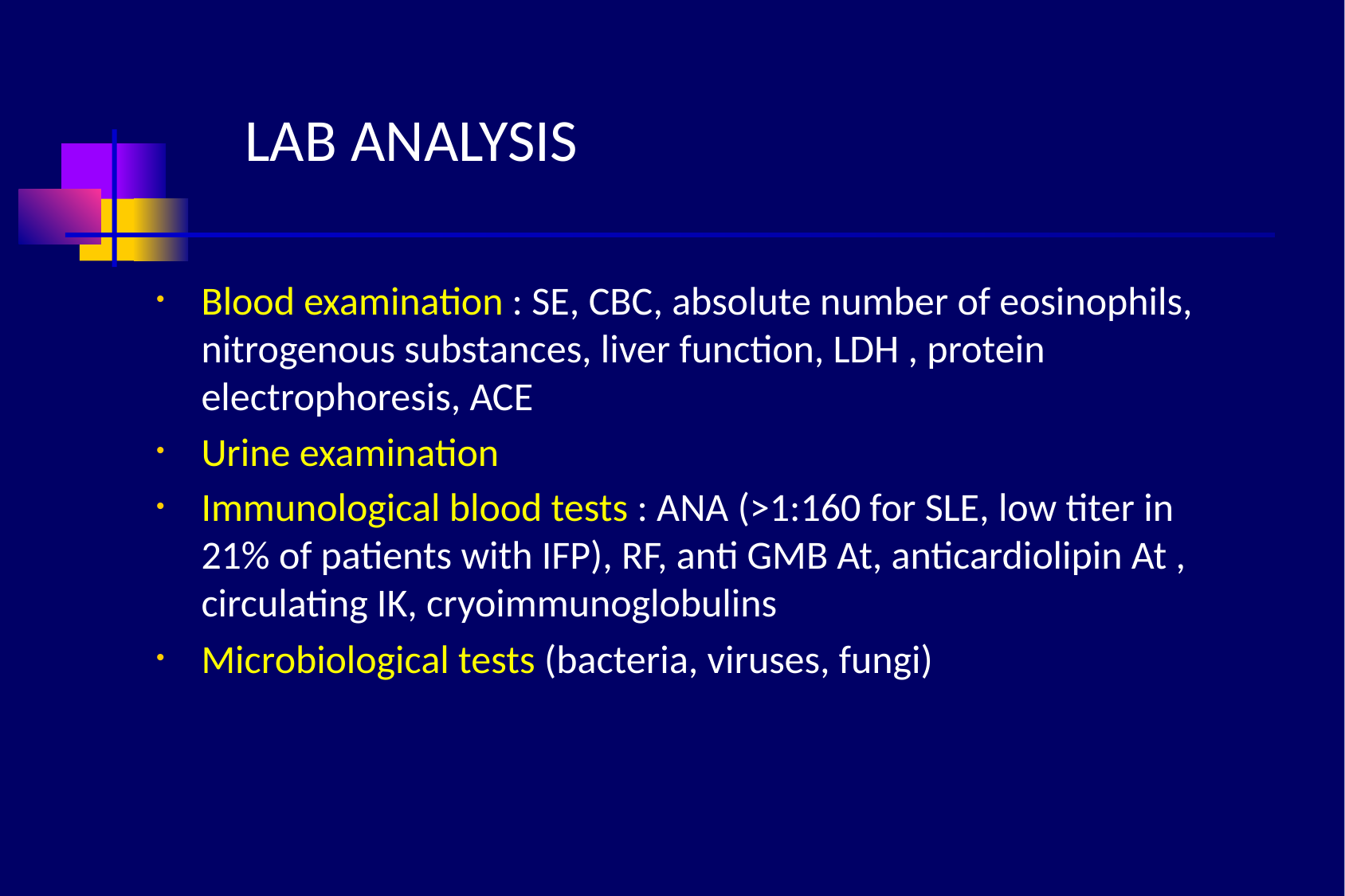

# LAB ANALYSIS
Blood examination : SE, CBC, absolute number of eosinophils, nitrogenous substances, liver function, LDH , protein electrophoresis, ACE
Urine examination
Immunological blood tests : ANA (>1:160 for SLE, low titer in 21% of patients with IFP), RF, anti GMB At, anticardiolipin At , circulating IK, cryoimmunoglobulins
Microbiological tests (bacteria, viruses, fungi)